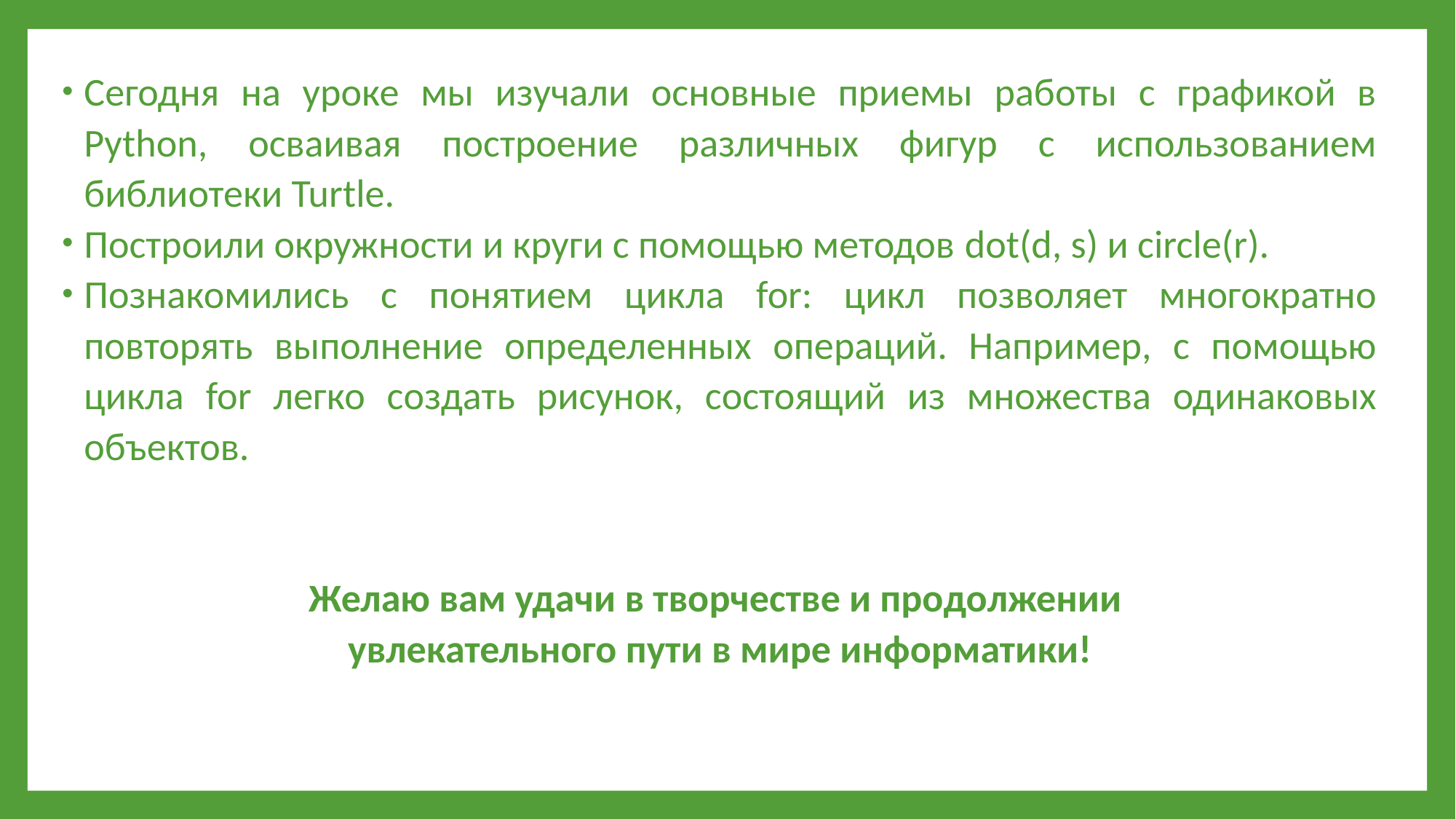

Сегодня на уроке мы изучали основные приемы работы с графикой в Python, осваивая построение различных фигур с использованием библиотеки Turtle.
Построили окружности и круги с помощью методов dot(d, s) и circle(r).
Познакомились с понятием цикла for: цикл позволяет многократно повторять выполнение определенных операций. Например, с помощью цикла for легко создать рисунок, состоящий из множества одинаковых объектов.

Желаю вам удачи в творчестве и продолжении
увлекательного пути в мире информатики!